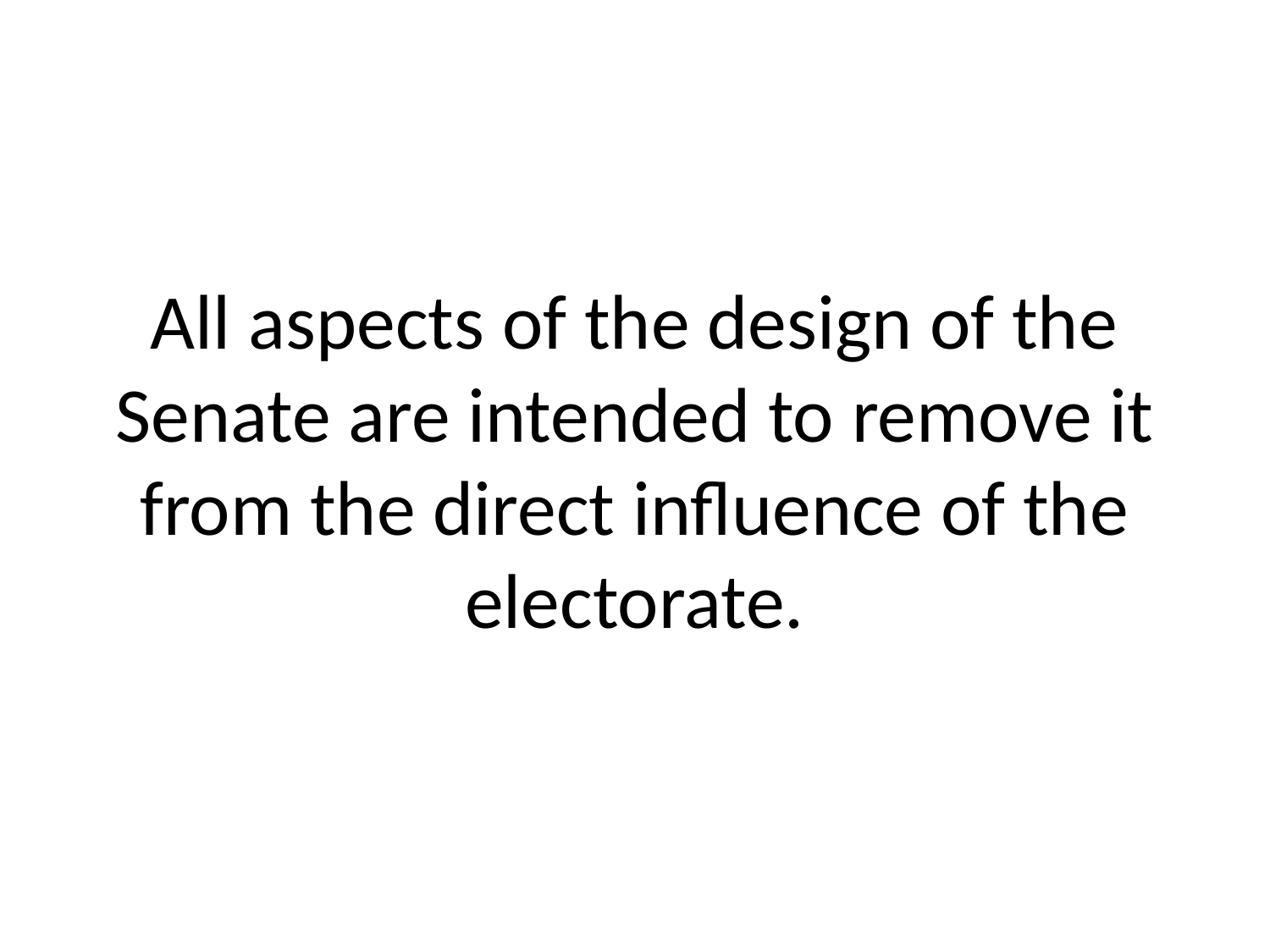

# All aspects of the design of the Senate are intended to remove it from the direct influence of the electorate.